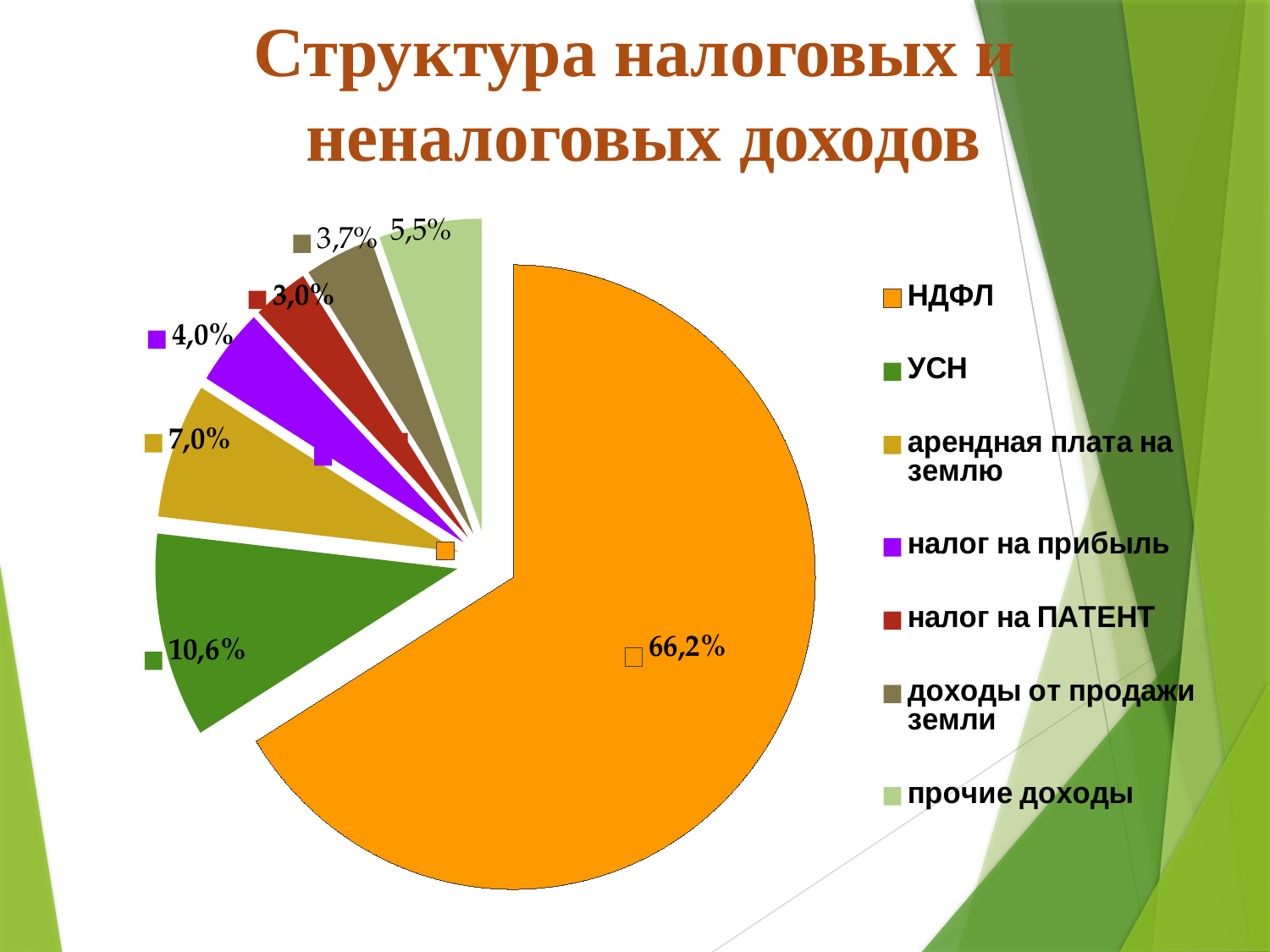

# Структура налоговых и неналоговых доходов

### Chart

| Category | Столбец1 |
|---|---|
| НДФЛ | 66.2 |
| УСН | 10.6 |
| арендная плата на землю | 7.0 |
| налог на прибыль | 4.0 |
| налог на ПАТЕНТ | 3.0 |
| доходы от продажи земли | 3.7 |
| прочие доходы | 5.5 |